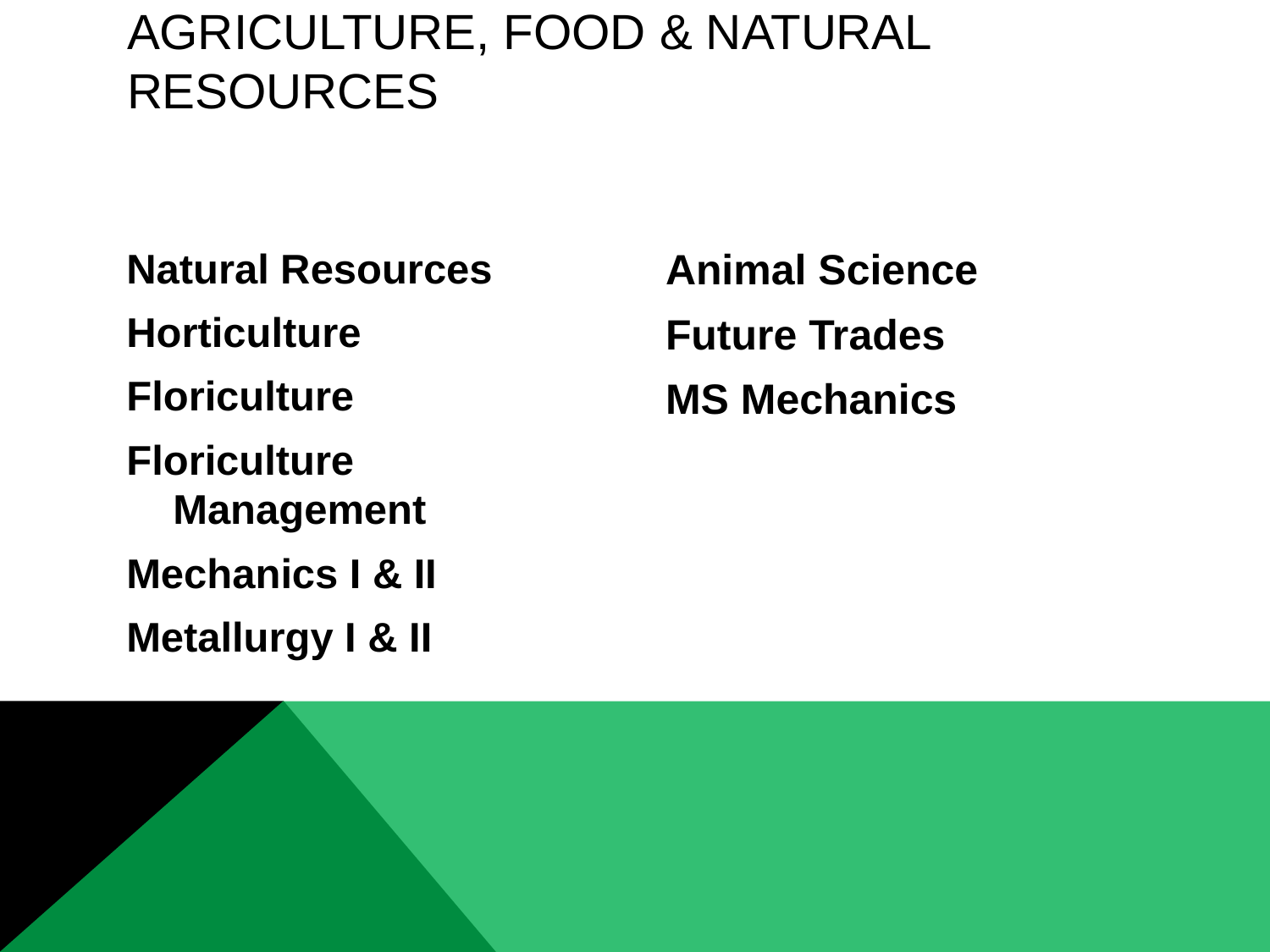

# Agriculture, Food & Natural Resources
Natural Resources
Horticulture
Floriculture
Floriculture Management
Mechanics I & II
Metallurgy I & II
Animal Science
Future Trades
MS Mechanics